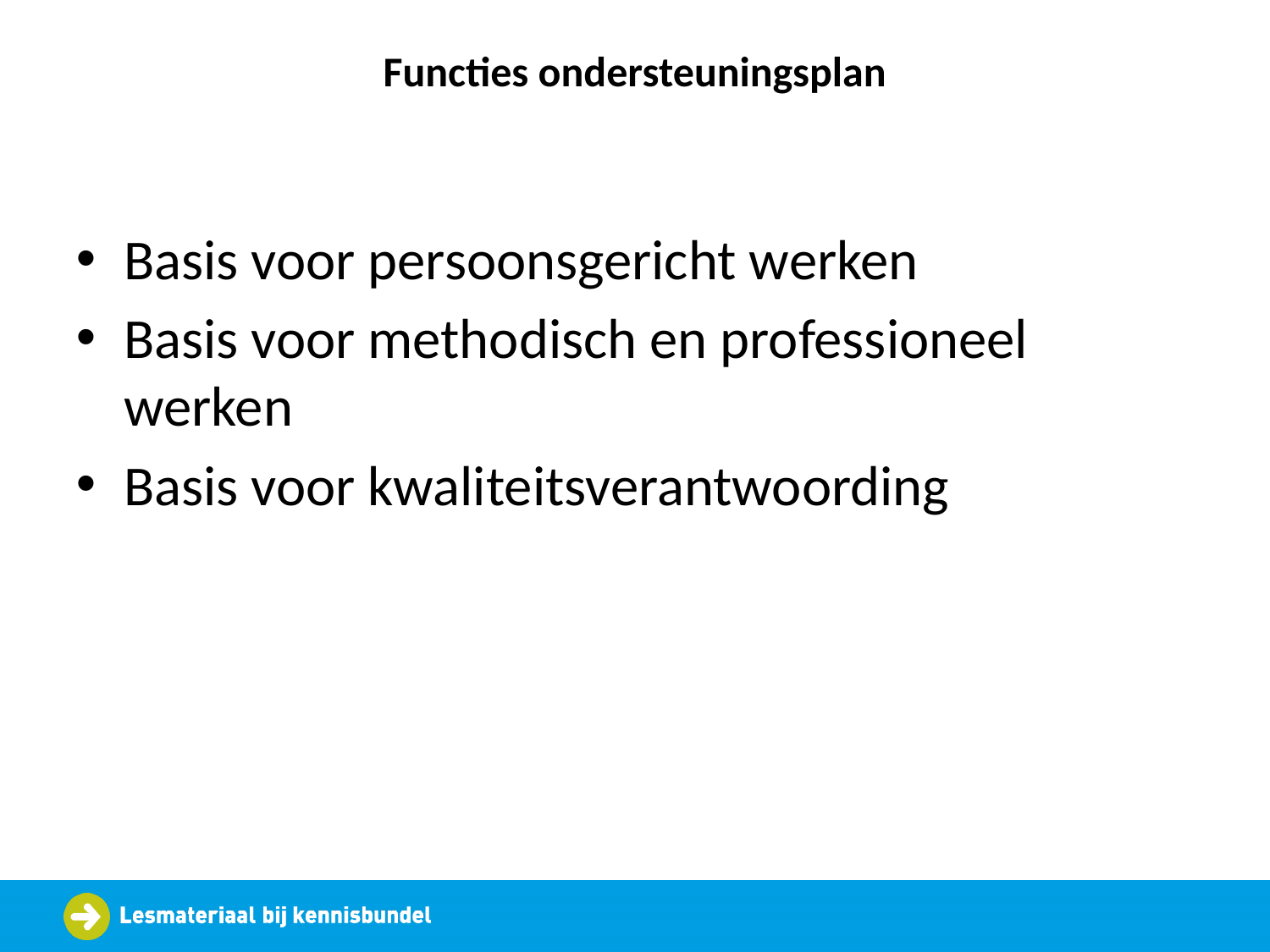

# Functies ondersteuningsplan

Basis voor persoonsgericht werken
Basis voor methodisch en professioneel werken
Basis voor kwaliteitsverantwoording